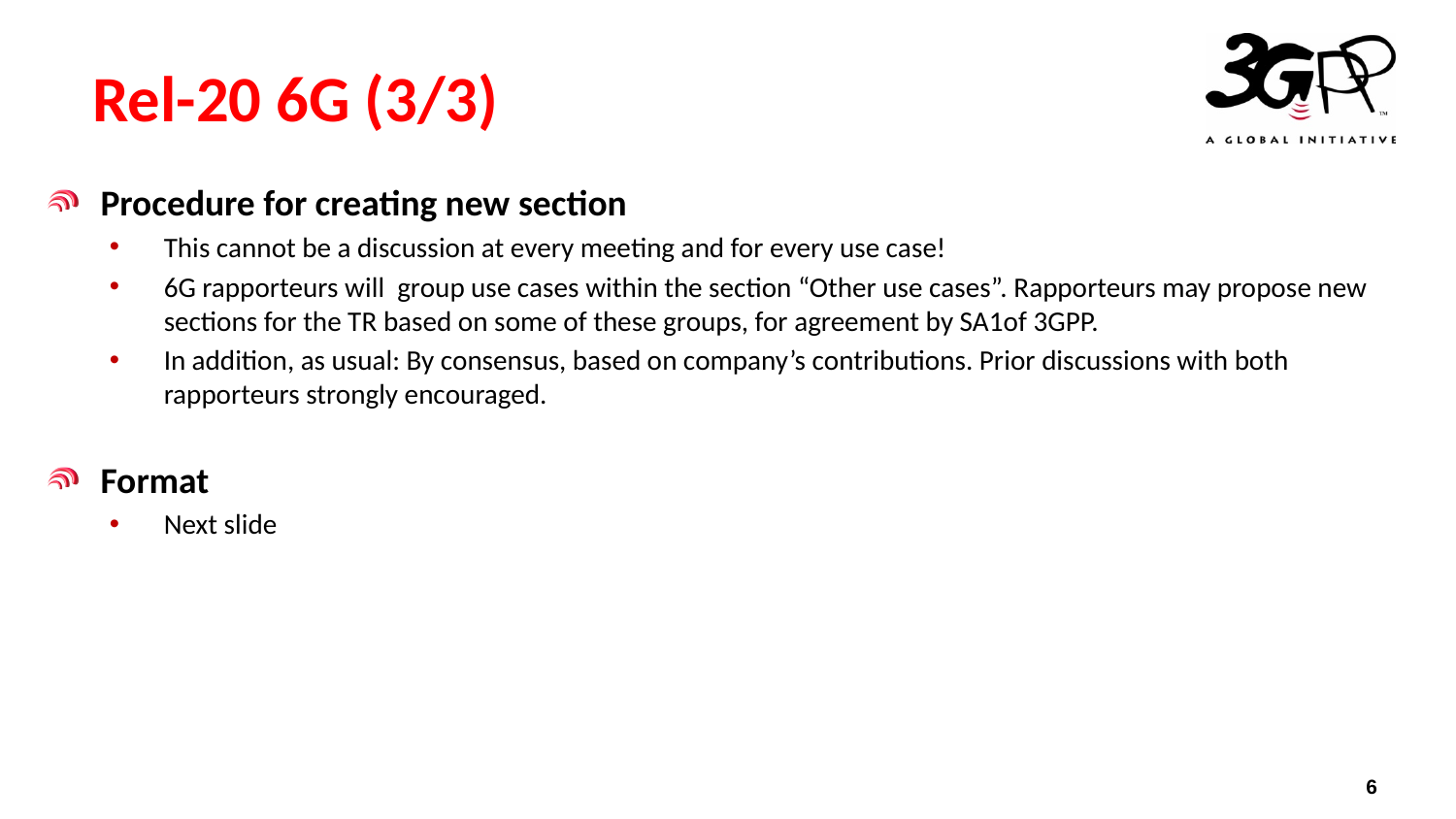

# Rel-20 6G (3/3)

Procedure for creating new section
This cannot be a discussion at every meeting and for every use case!
6G rapporteurs will  group use cases within the section “Other use cases”. Rapporteurs may propose new sections for the TR based on some of these groups, for agreement by SA1of 3GPP.
In addition, as usual: By consensus, based on company’s contributions. Prior discussions with both rapporteurs strongly encouraged.

Format
Next slide